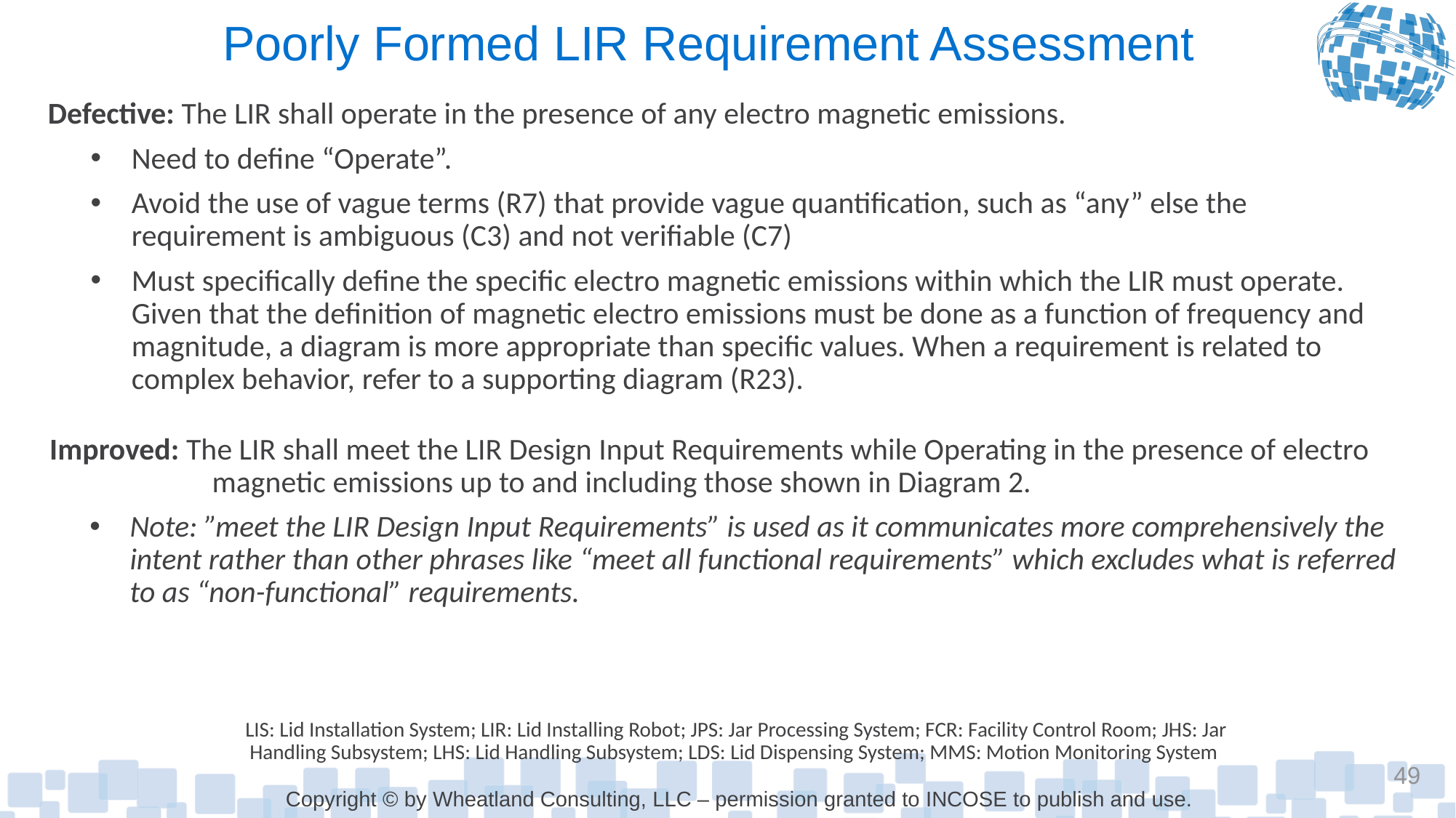

# Poorly Formed LIR Requirement Assessment
Defective: The LIR shall operate in the presence of any electro magnetic emissions.
Need to define “Operate”.
Avoid the use of vague terms (R7) that provide vague quantification, such as “any” else the requirement is ambiguous (C3) and not verifiable (C7)
Must specifically define the specific electro magnetic emissions within which the LIR must operate. Given that the definition of magnetic electro emissions must be done as a function of frequency and magnitude, a diagram is more appropriate than specific values. When a requirement is related to complex behavior, refer to a supporting diagram (R23).

Improved: The LIR shall meet the LIR Design Input Requirements while Operating in the presence of electro magnetic emissions up to and including those shown in Diagram 2.
Note: ”meet the LIR Design Input Requirements” is used as it communicates more comprehensively the intent rather than other phrases like “meet all functional requirements” which excludes what is referred to as “non-functional” requirements.

LIS: Lid Installation System; LIR: Lid Installing Robot; JPS: Jar Processing System; FCR: Facility Control Room; JHS: Jar Handling Subsystem; LHS: Lid Handling Subsystem; LDS: Lid Dispensing System; MMS: Motion Monitoring System
49
Copyright © by Wheatland Consulting, LLC – permission granted to INCOSE to publish and use.